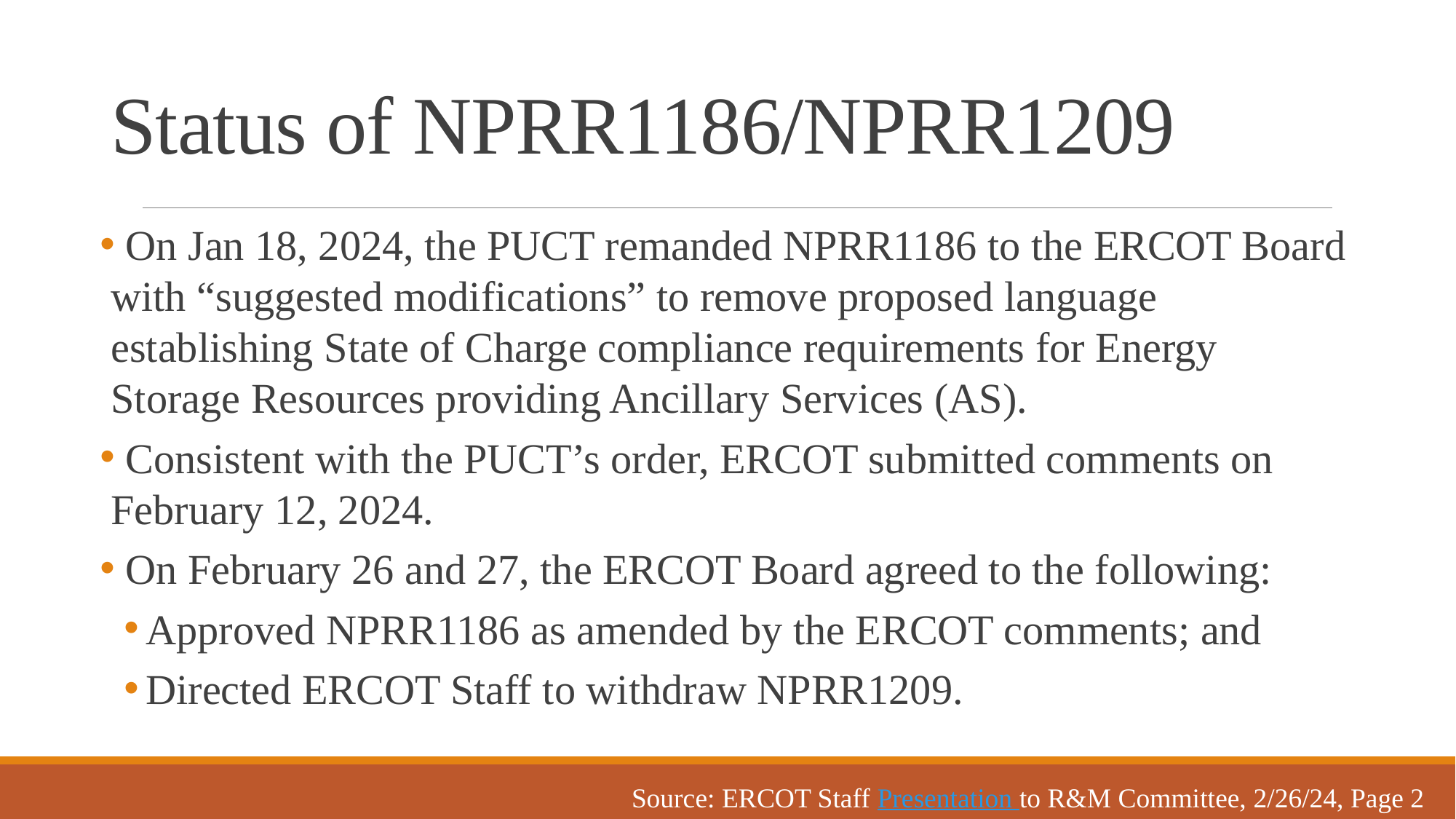

# Status of NPRR1186/NPRR1209
 On Jan 18, 2024, the PUCT remanded NPRR1186 to the ERCOT Board with “suggested modifications” to remove proposed language establishing State of Charge compliance requirements for Energy Storage Resources providing Ancillary Services (AS).
 Consistent with the PUCT’s order, ERCOT submitted comments on February 12, 2024.
 On February 26 and 27, the ERCOT Board agreed to the following:
Approved NPRR1186 as amended by the ERCOT comments; and
Directed ERCOT Staff to withdraw NPRR1209.
Source: ERCOT Staff Presentation to R&M Committee, 2/26/24, Page 2